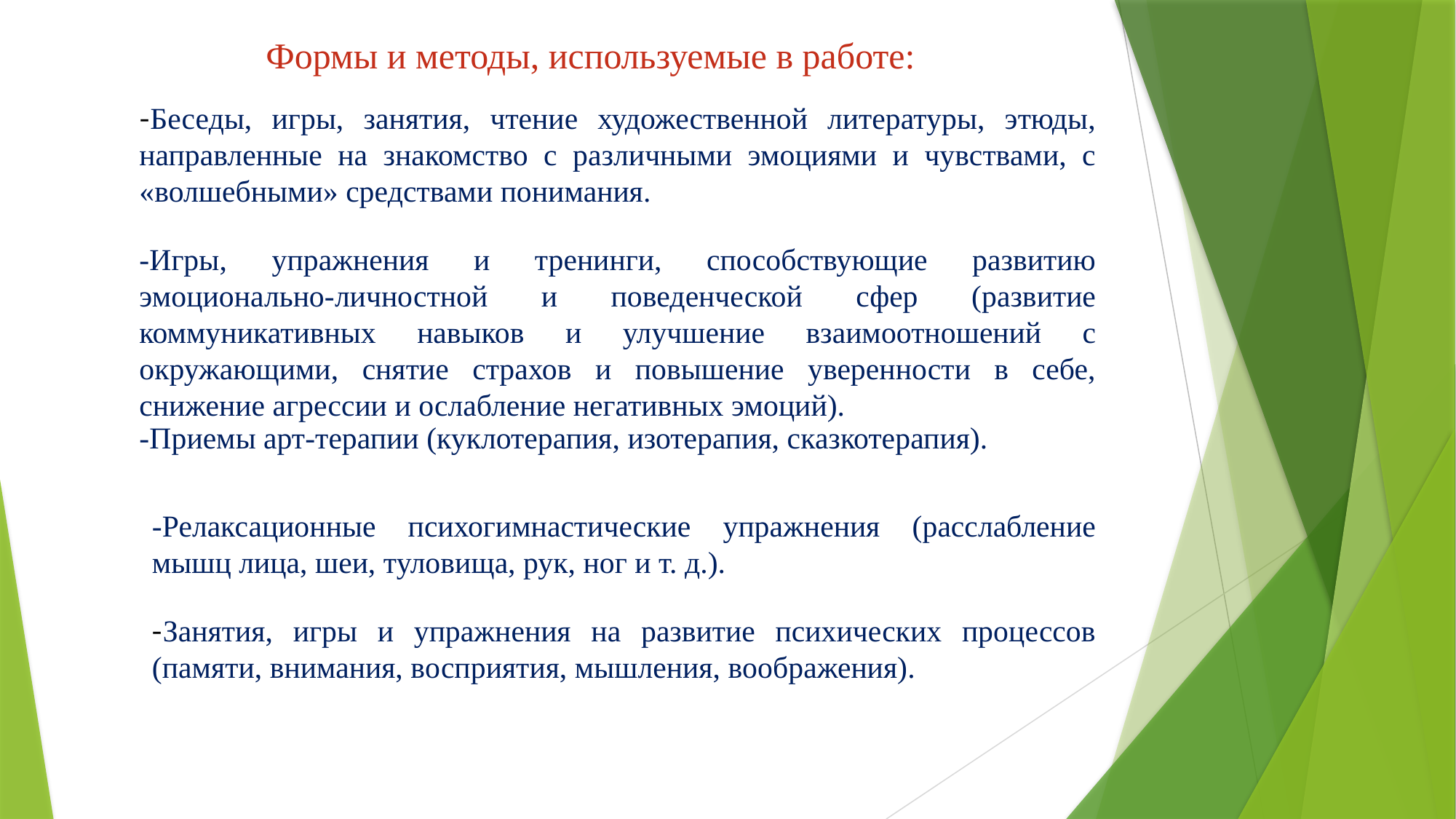

Формы и методы, используемые в работе:
-Беседы, игры, занятия, чтение художественной литературы, этюды, направленные на знакомство с различными эмоциями и чувствами, с «волшебными» средствами понимания.

-Игры, упражнения и тренинги, способствующие развитию эмоционально-личностной и поведенческой сфер (развитие коммуникативных навыков и улучшение взаимоотношений с окружающими, снятие страхов и повышение уверенности в себе, снижение агрессии и ослабление негативных эмоций).
-Приемы арт-терапии (куклотерапия, изотерапия, сказкотерапия).
-Релаксационные психогимнастические упражнения (расслабление мышц лица, шеи, туловища, рук, ног и т. д.).
-Занятия, игры и упражнения на развитие психических процессов (памяти, внимания, восприятия, мышления, воображения).